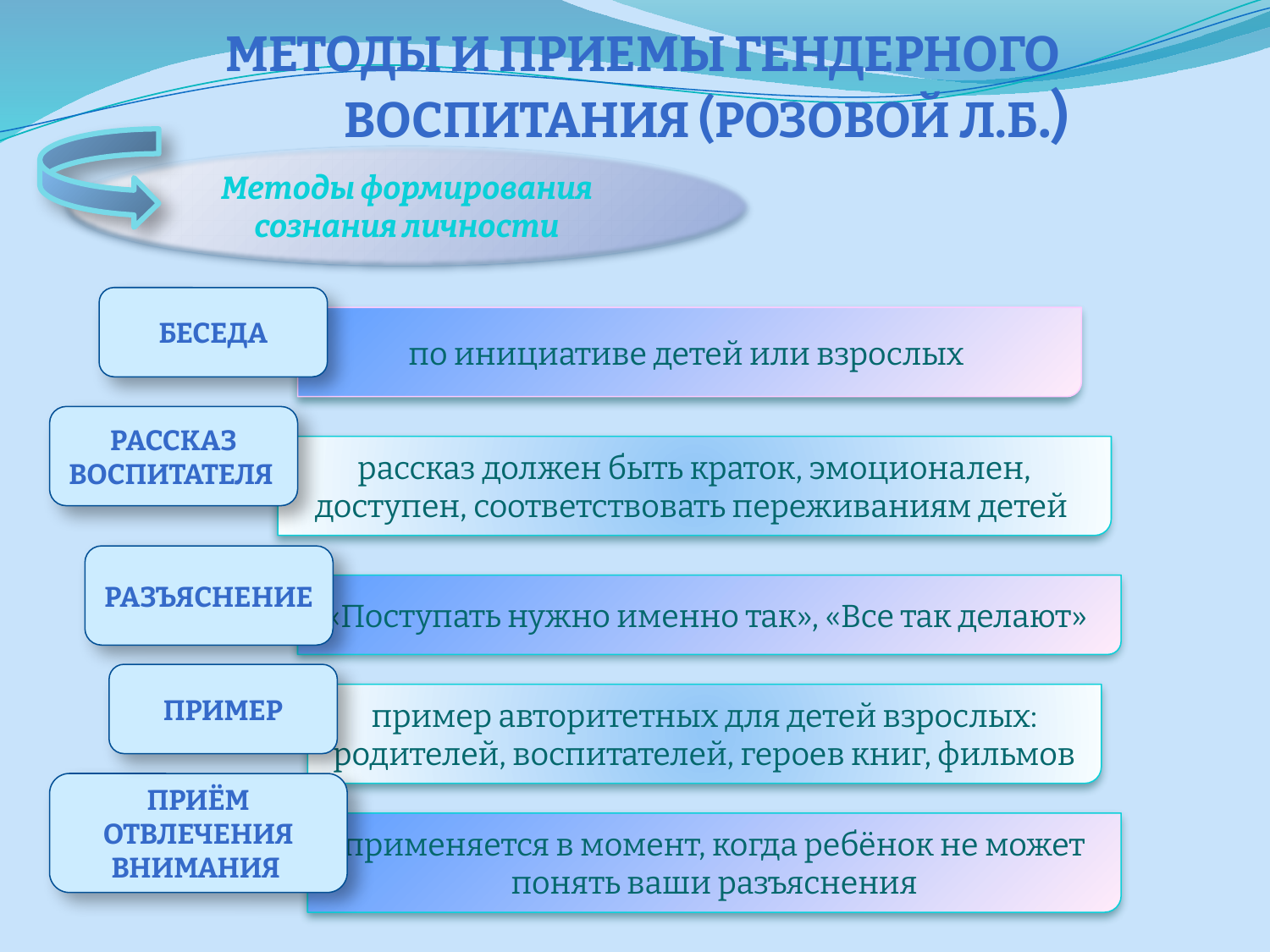

# Методы и приемы гендерного воспитания (Розовой Л.Б.)

Методы формирования сознания личности
беседа
по инициативе детей или взрослых
рассказ воспитателя

рассказ должен быть краток, эмоционален, доступен, соответствовать переживаниям детей

разъяснение
«Поступать нужно именно так», «Все так делают»
пример

пример авторитетных для детей взрослых: родителей, воспитателей, героев книг, фильмов

приём отвлечения внимания

применяется в момент, когда ребёнок не может понять ваши разъяснения